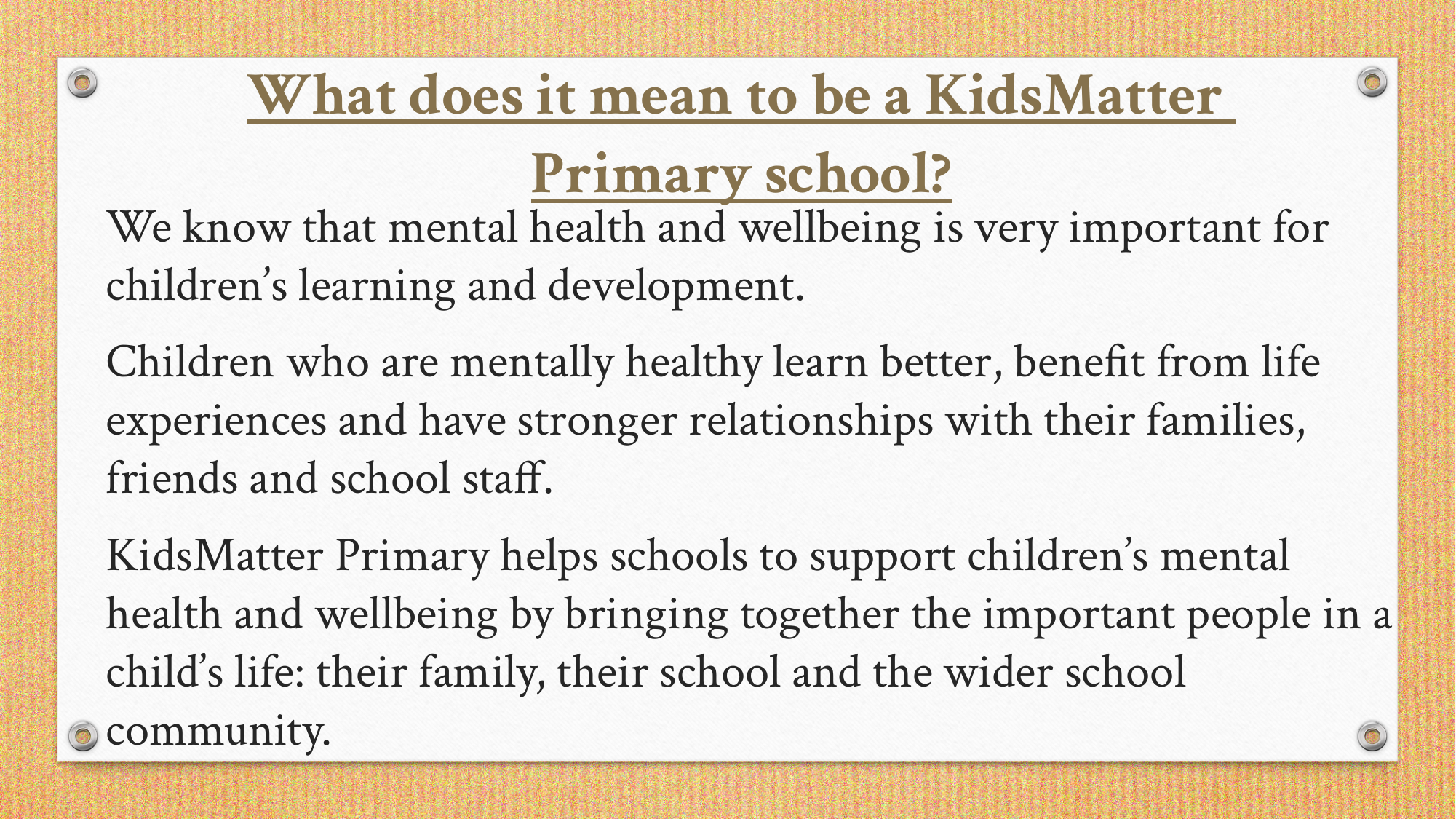

What does it mean to be a
KidsMatter Primary school?
We know that mental health and wellbeing is very important for children’s learning and development.
Children who are mentally healthy learn better, benefit from life experiences and have stronger relationships with their families, friends and school staff.
KidsMatter Primary helps schools to support children’s mental health and wellbeing by bringing together the important people in a child’s life: their family, their school and the wider school community.